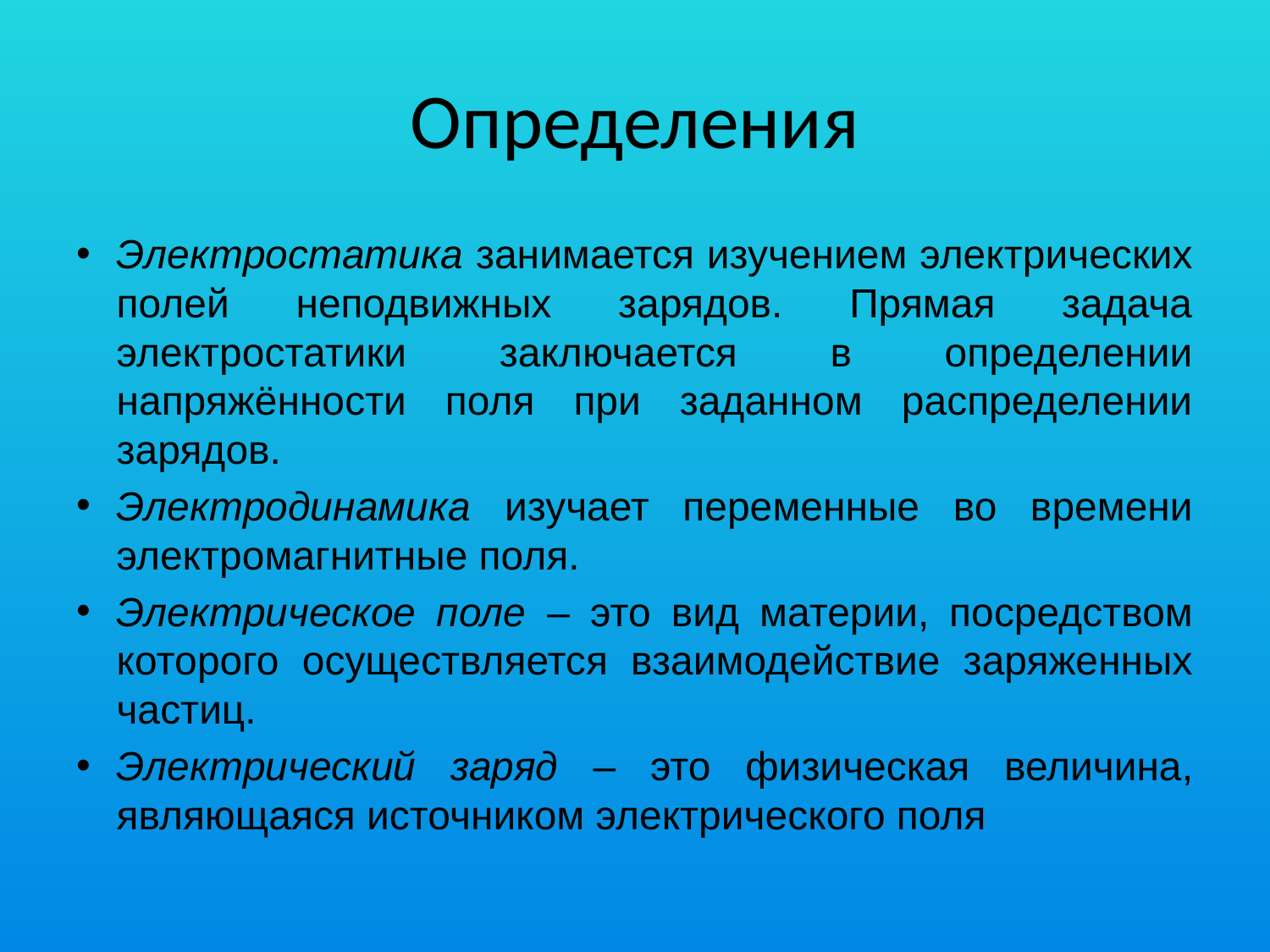

# Определения
Электростатика занимается изучением электрических полей неподвижных зарядов. Прямая задача электростатики заключается в определении напряжённости поля при заданном распределении зарядов.
Электродинамика изучает переменные во времени электромагнитные поля.
Электрическое поле – это вид материи, посредством которого осуществляется взаимодействие заряженных частиц.
Электрический заряд – это физическая величина, являющаяся источником электрического поля